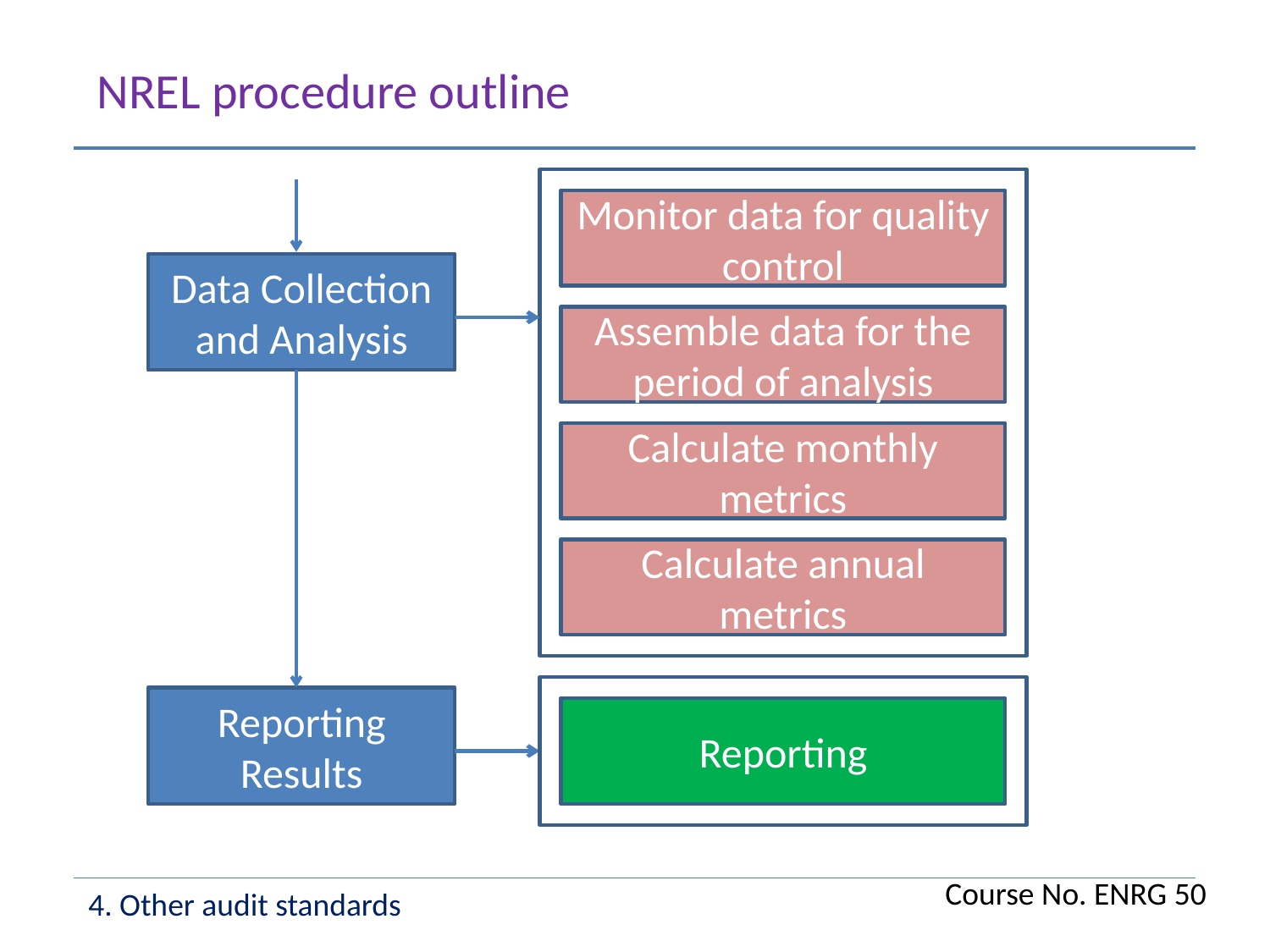

NREL procedure outline

Monitor data for quality control
Data Collection and Analysis
Assemble data for the period of analysis
Calculate monthly metrics
Calculate annual metrics

Reporting Results
Reporting
Course No. ENRG 50
4. Other audit standards